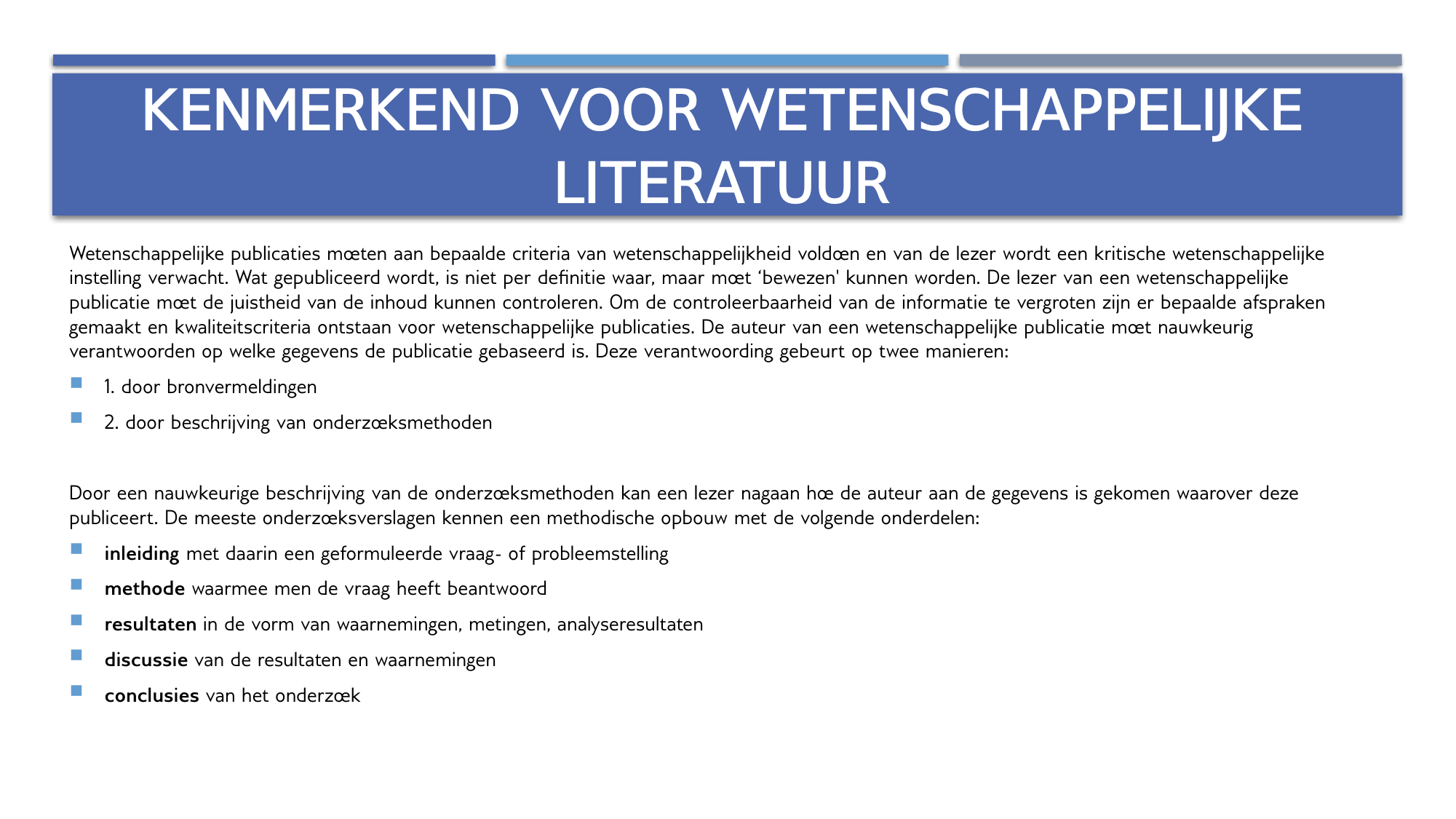

# Kenmerkend voor wetenschappelijke literatuur
Wetenschappelijke publicaties moeten aan bepaalde criteria van wetenschappelijkheid voldoen en van de lezer wordt een kritische wetenschappelijke instelling verwacht. Wat gepubliceerd wordt, is niet per definitie waar, maar moet ‘bewezen' kunnen worden. De lezer van een wetenschappelijke publicatie moet de juistheid van de inhoud kunnen controleren. Om de controleerbaarheid van de informatie te vergroten zijn er bepaalde afspraken gemaakt en kwaliteitscriteria ontstaan voor wetenschappelijke publicaties. De auteur van een wetenschappelijke publicatie moet nauwkeurig verantwoorden op welke gegevens de publicatie gebaseerd is. Deze verantwoording gebeurt op twee manieren:
1. door bronvermeldingen
2. door beschrijving van onderzoeksmethoden

Door een nauwkeurige beschrijving van de onderzoeksmethoden kan een lezer nagaan hoe de auteur aan de gegevens is gekomen waarover deze publiceert. De meeste onderzoeksverslagen kennen een methodische opbouw met de volgende onderdelen:
inleiding met daarin een geformuleerde vraag- of probleemstelling
methode waarmee men de vraag heeft beantwoord
resultaten in de vorm van waarnemingen, metingen, analyseresultaten
discussie van de resultaten en waarnemingen
conclusies van het onderzoek